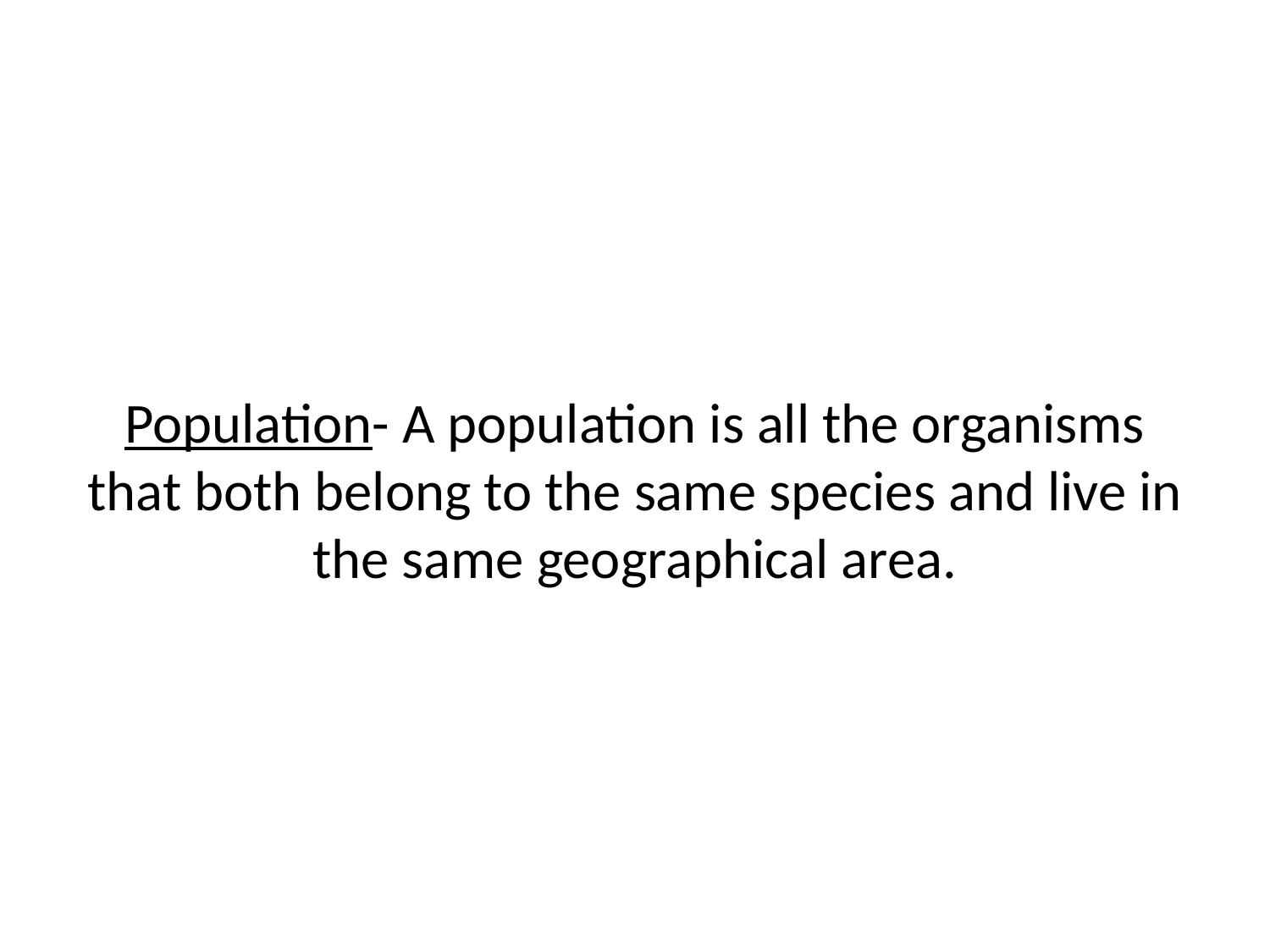

#

Population- A population is all the organisms that both belong to the same species and live in the same geographical area.